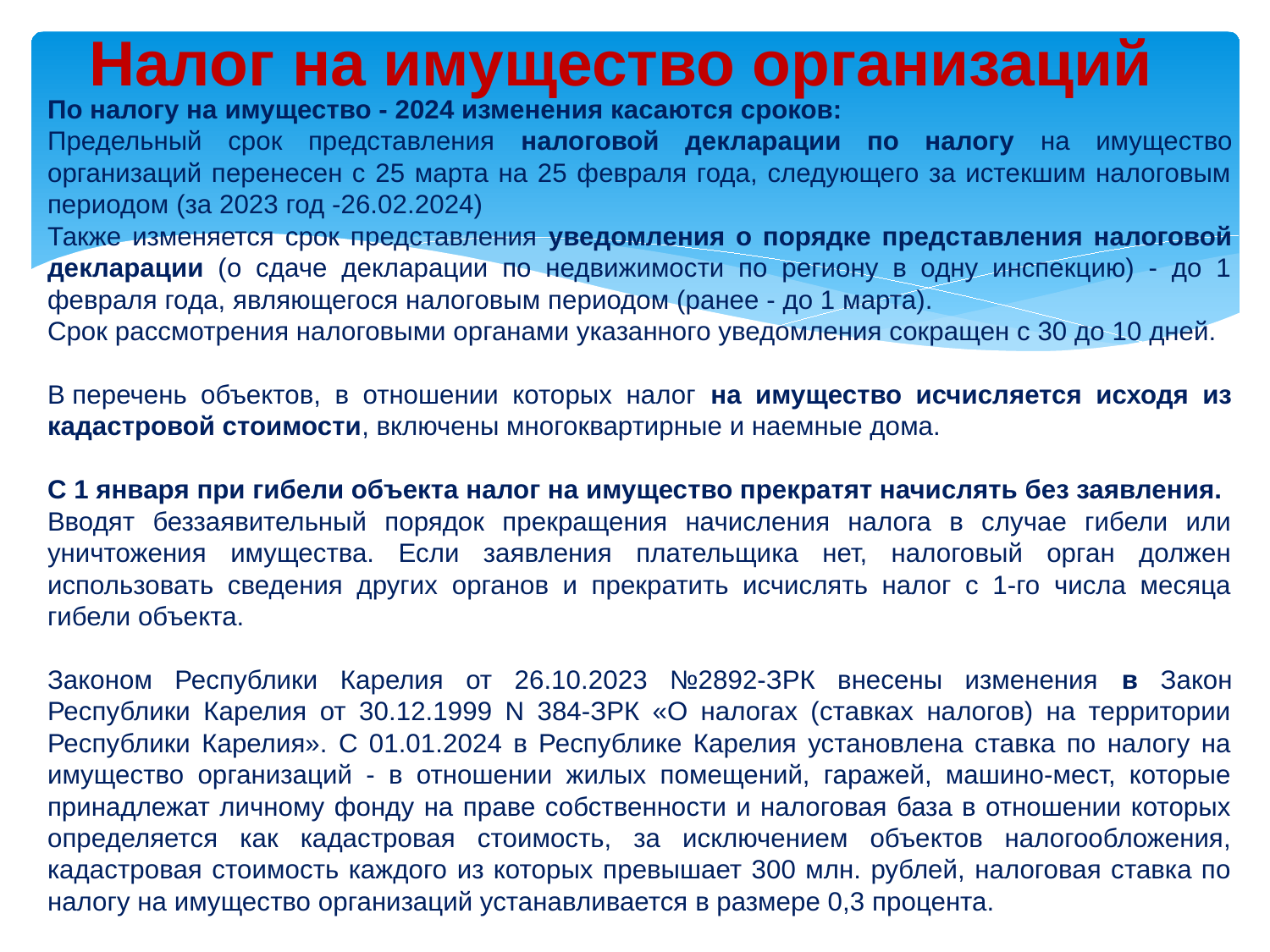

# Налог на имущество организаций
По налогу на имущество - 2024 изменения касаются сроков:
Предельный срок представления налоговой декларации по налогу на имущество организаций перенесен с 25 марта на 25 февраля года, следующего за истекшим налоговым периодом (за 2023 год -26.02.2024)
Также изменяется срок представления уведомления о порядке представления налоговой декларации (о сдаче декларации по недвижимости по региону в одну инспекцию) - до 1 февраля года, являющегося налоговым периодом (ранее - до 1 марта).
Срок рассмотрения налоговыми органами указанного уведомления сокращен с 30 до 10 дней.

В перечень объектов, в отношении которых налог на имущество исчисляется исходя из кадастровой стоимости, включены многоквартирные и наемные дома.

С 1 января при гибели объекта налог на имущество прекратят начислять без заявления.
Вводят беззаявительный порядок прекращения начисления налога в случае гибели или уничтожения имущества. Если заявления плательщика нет, налоговый орган должен использовать сведения других органов и прекратить исчислять налог с 1-го числа месяца гибели объекта.

Законом Республики Карелия от 26.10.2023 №2892-ЗРК внесены изменения в Закон Республики Карелия от 30.12.1999 N 384-ЗРК «О налогах (ставках налогов) на территории Республики Карелия». С 01.01.2024 в Республике Карелия установлена ставка по налогу на имущество организаций - в отношении жилых помещений, гаражей, машино-мест, которые принадлежат личному фонду на праве собственности и налоговая база в отношении которых определяется как кадастровая стоимость, за исключением объектов налогообложения, кадастровая стоимость каждого из которых превышает 300 млн. рублей, налоговая ставка по налогу на имущество организаций устанавливается в размере 0,3 процента.